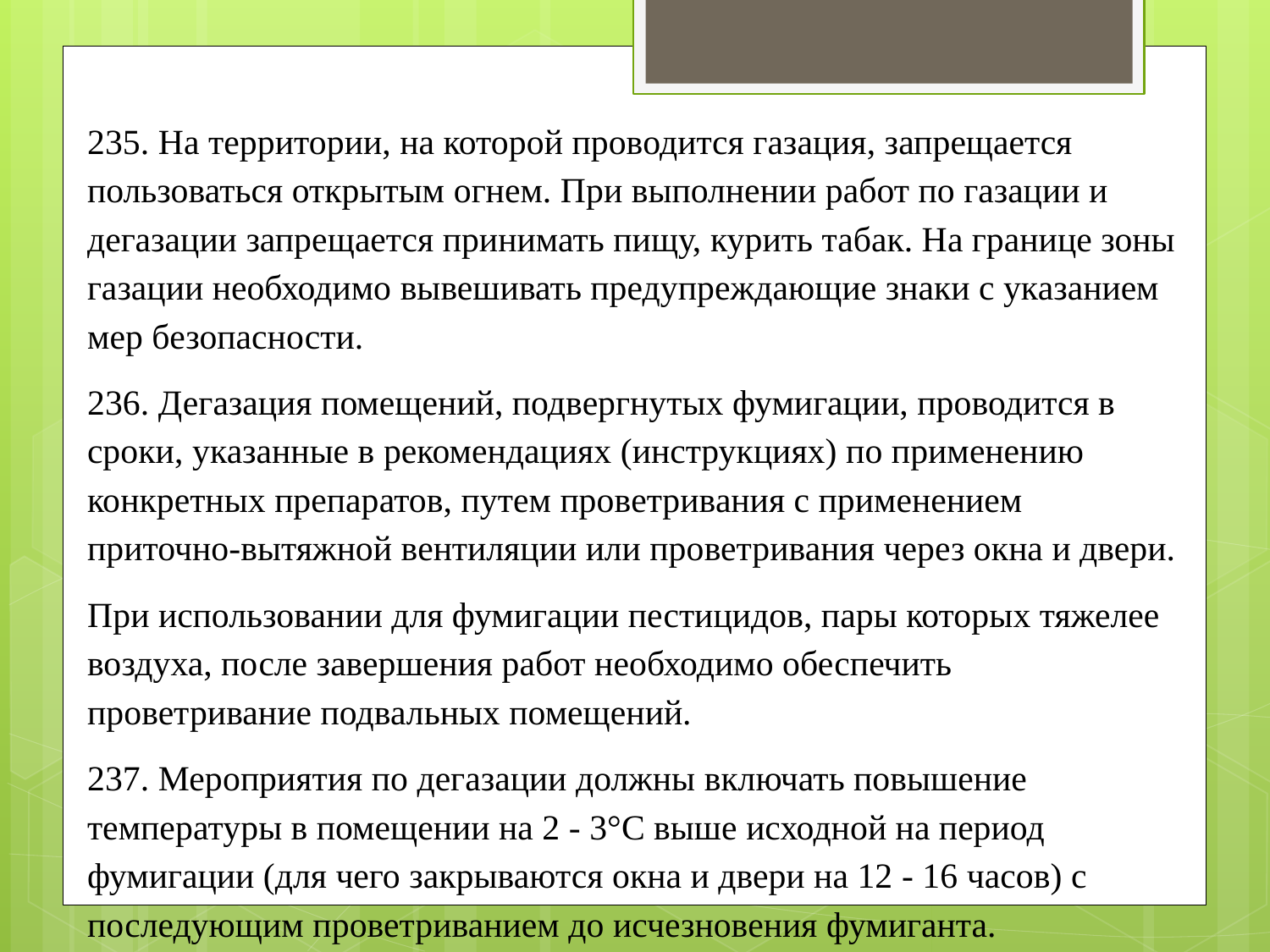

235. На территории, на которой проводится газация, запрещается пользоваться открытым огнем. При выполнении работ по газации и дегазации запрещается принимать пищу, курить табак. На границе зоны газации необходимо вывешивать предупреждающие знаки с указанием мер безопасности.
236. Дегазация помещений, подвергнутых фумигации, проводится в сроки, указанные в рекомендациях (инструкциях) по применению конкретных препаратов, путем проветривания с применением приточно-вытяжной вентиляции или проветривания через окна и двери.
При использовании для фумигации пестицидов, пары которых тяжелее воздуха, после завершения работ необходимо обеспечить проветривание подвальных помещений.
237. Мероприятия по дегазации должны включать повышение температуры в помещении на 2 - 3°С выше исходной на период фумигации (для чего закрываются окна и двери на 12 - 16 часов) с последующим проветриванием до исчезновения фумиганта.